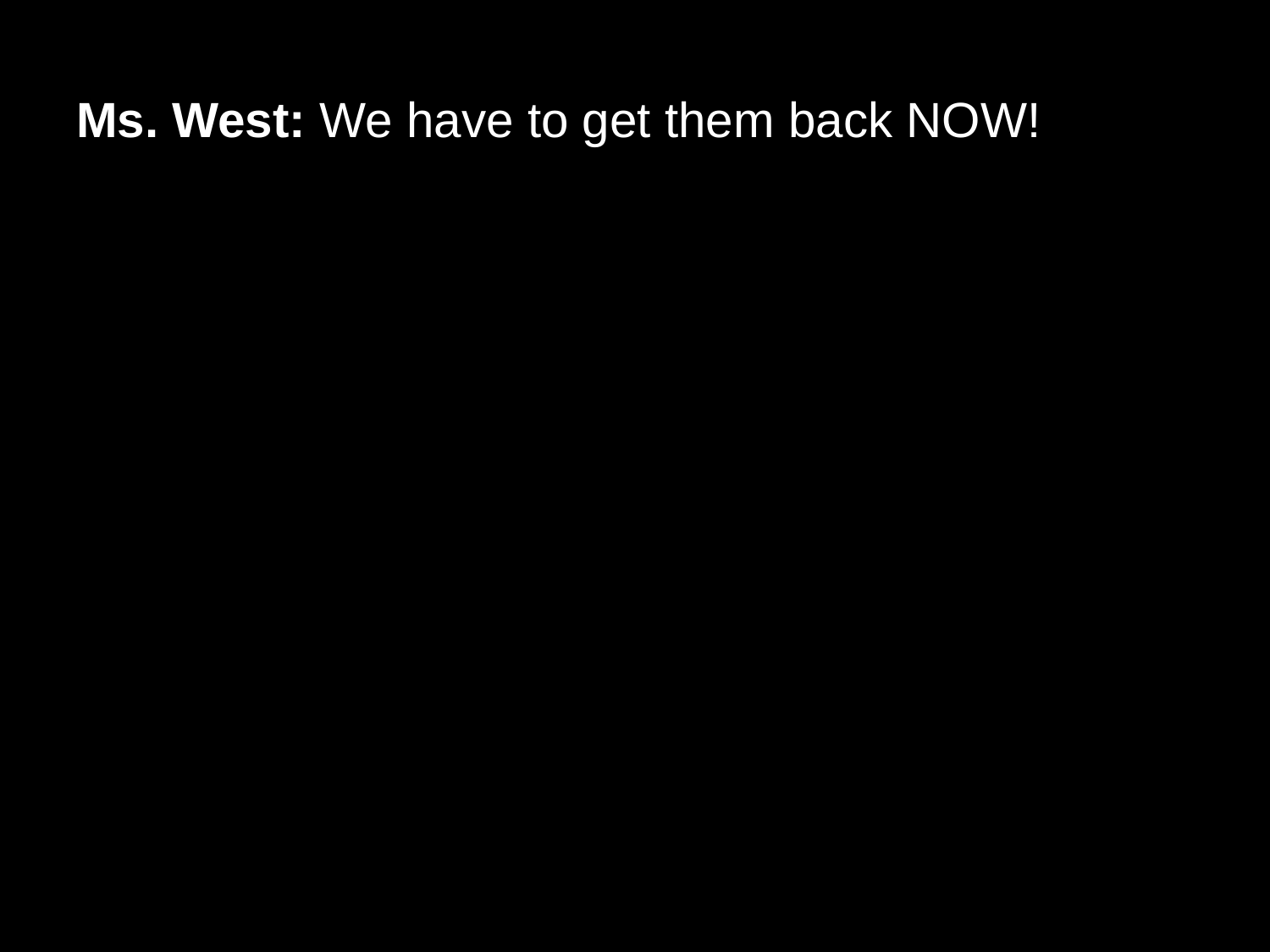

# Ms. West: We have to get them back NOW!